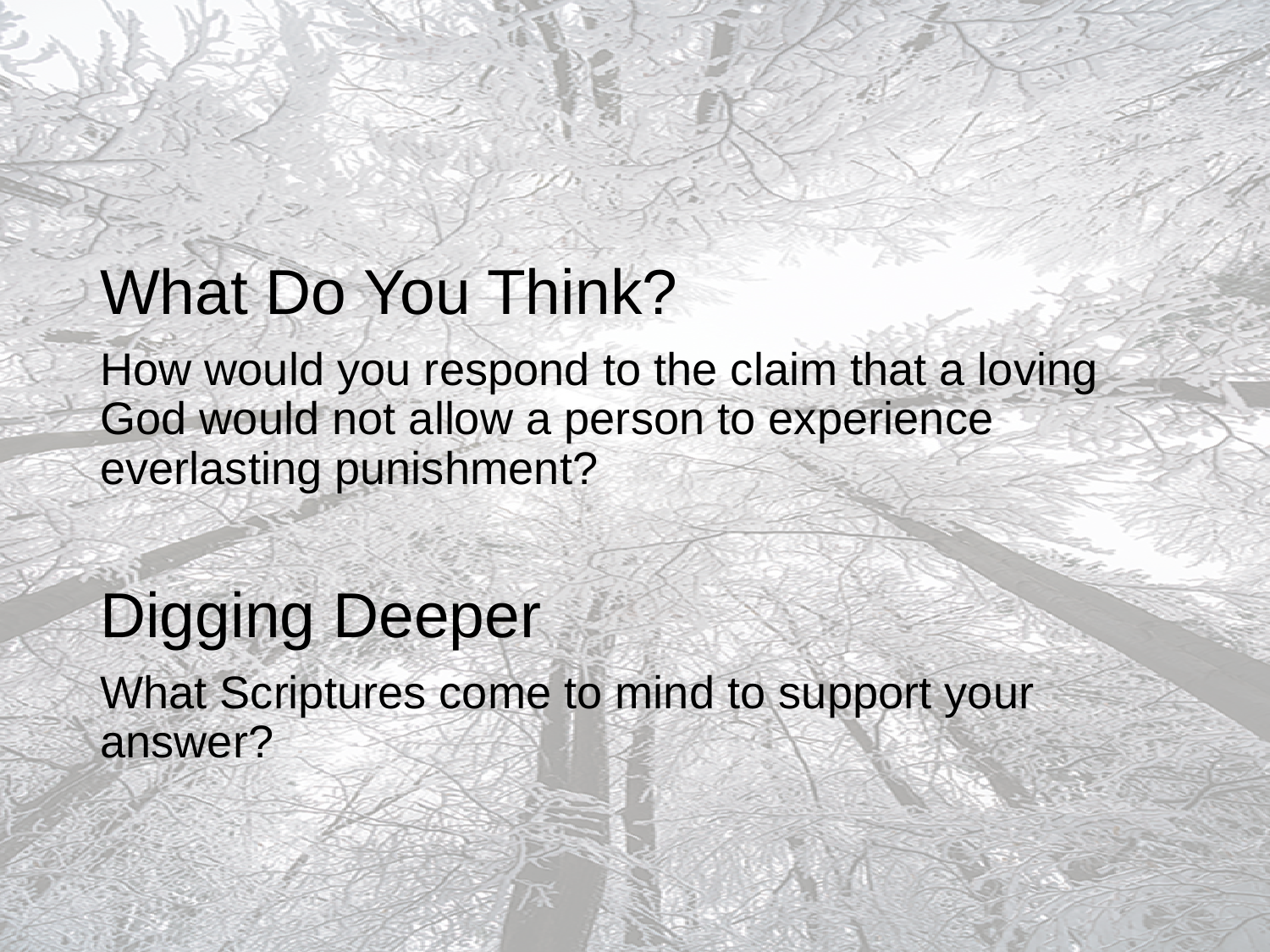

What Do You Think?
How would you respond to the claim that a loving God would not allow a person to experience everlasting punishment?

Digging Deeper
What Scriptures come to mind to support your answer?